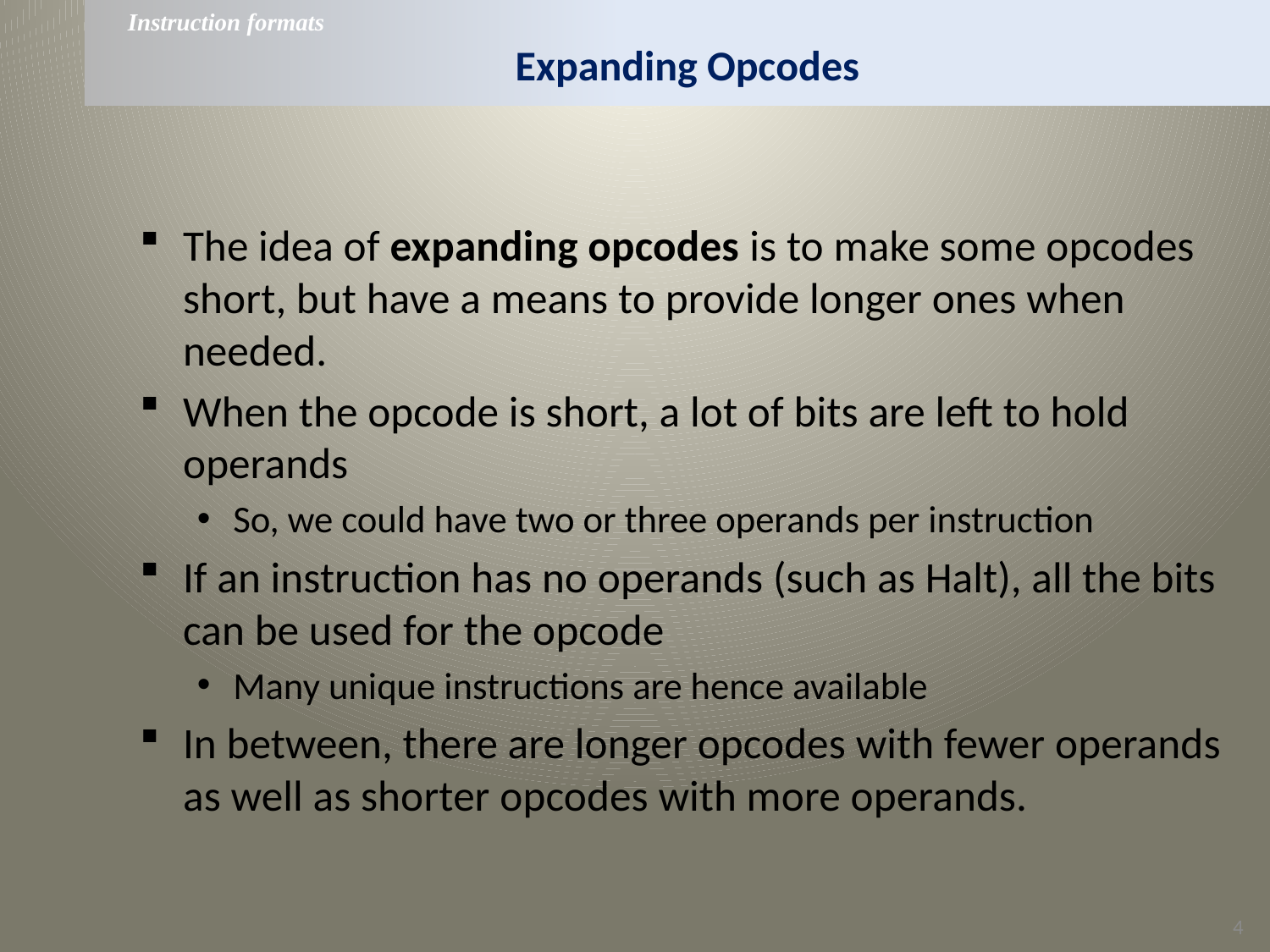

Instruction formats
# Expanding Opcodes
The idea of expanding opcodes is to make some opcodes short, but have a means to provide longer ones when needed.
When the opcode is short, a lot of bits are left to hold operands
So, we could have two or three operands per instruction
If an instruction has no operands (such as Halt), all the bits can be used for the opcode
Many unique instructions are hence available
In between, there are longer opcodes with fewer operands as well as shorter opcodes with more operands.